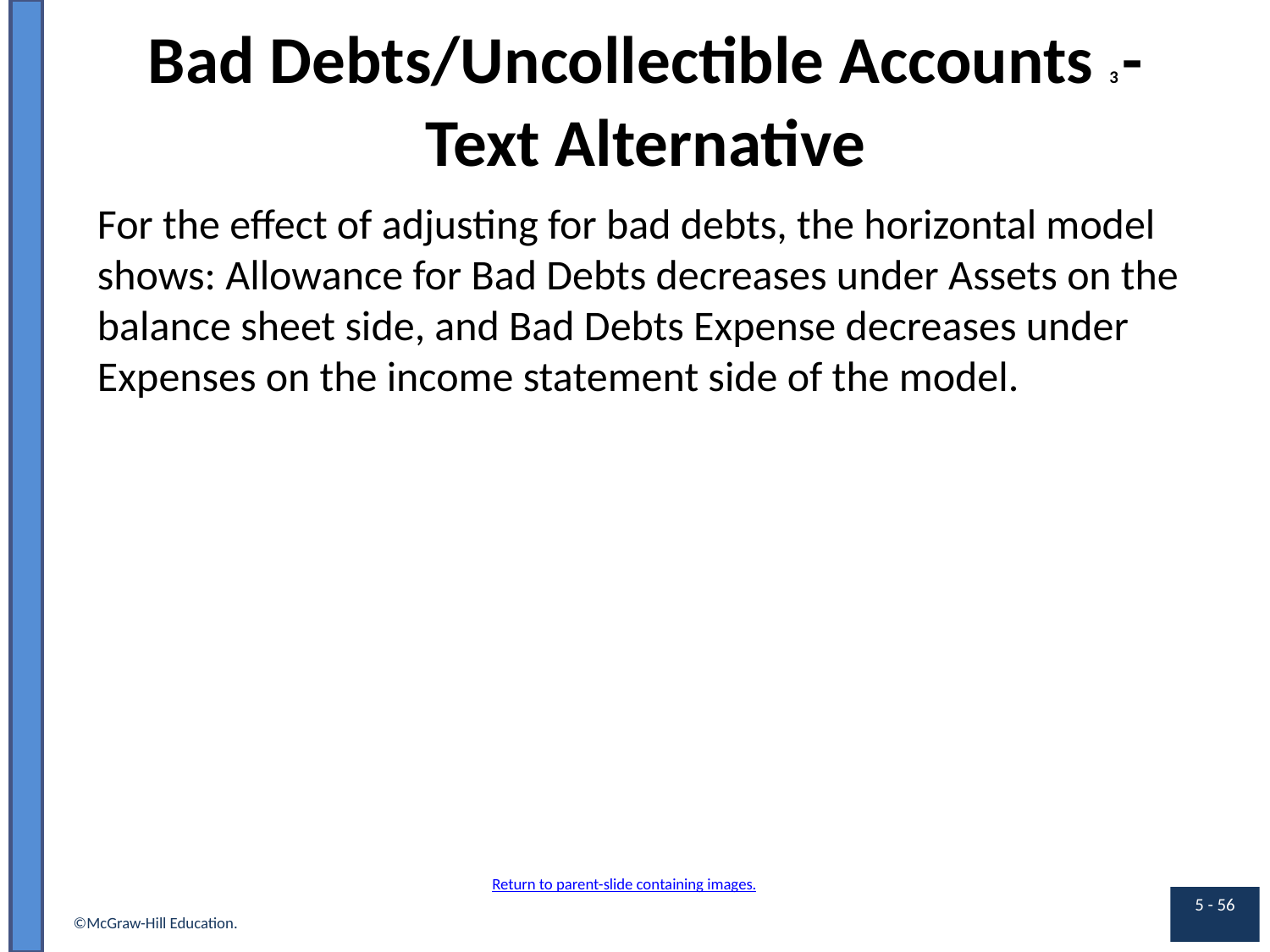

# Bad Debts/Uncollectible Accounts 3 - Text Alternative
For the effect of adjusting for bad debts, the horizontal model shows: Allowance for Bad Debts decreases under Assets on the balance sheet side, and Bad Debts Expense decreases under Expenses on the income statement side of the model.
Return to parent-slide containing images.